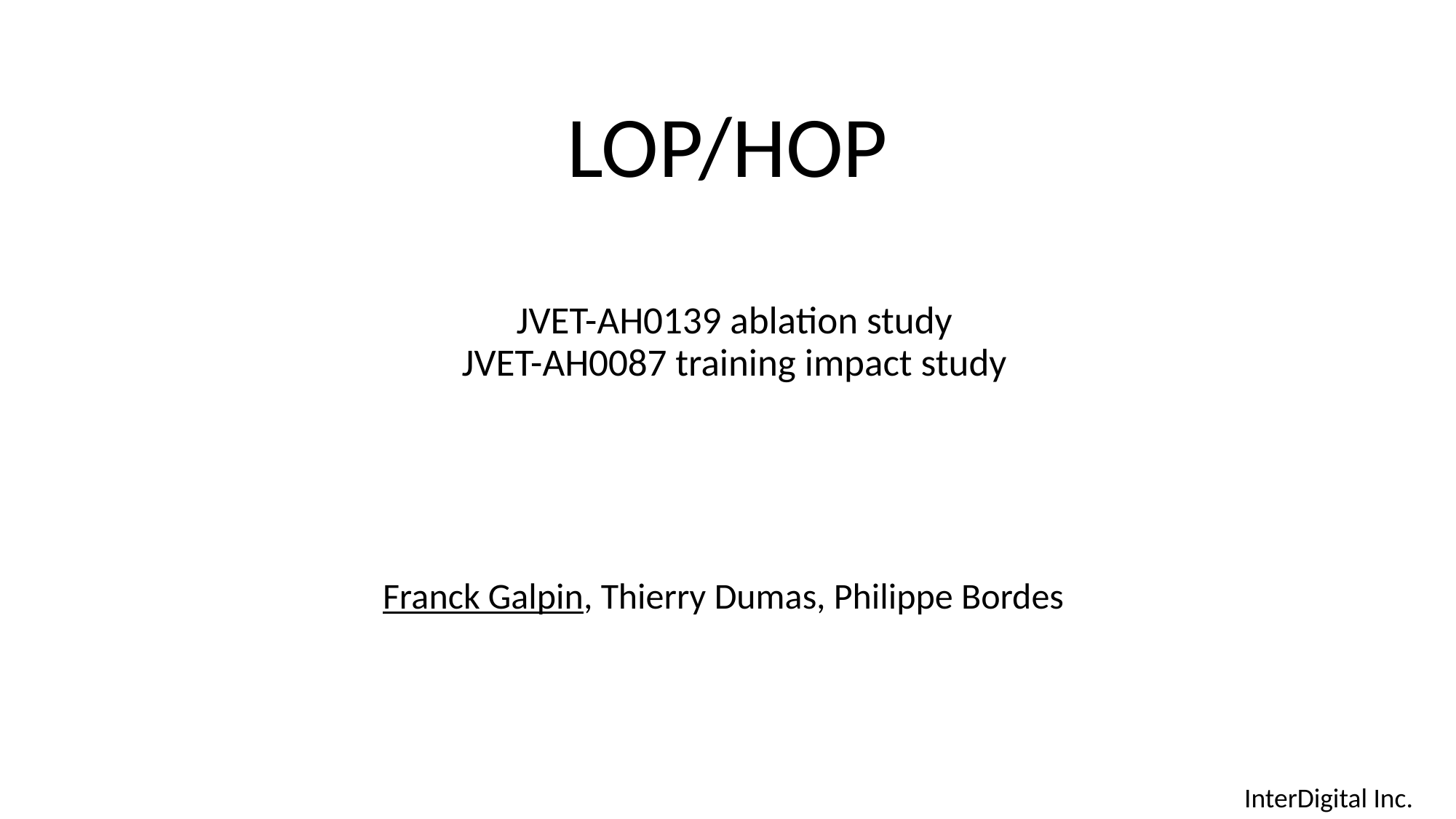

# LOP/HOP
JVET-AH0139 ablation study
JVET-AH0087 training impact study
Franck Galpin, Thierry Dumas, Philippe Bordes
InterDigital Inc.